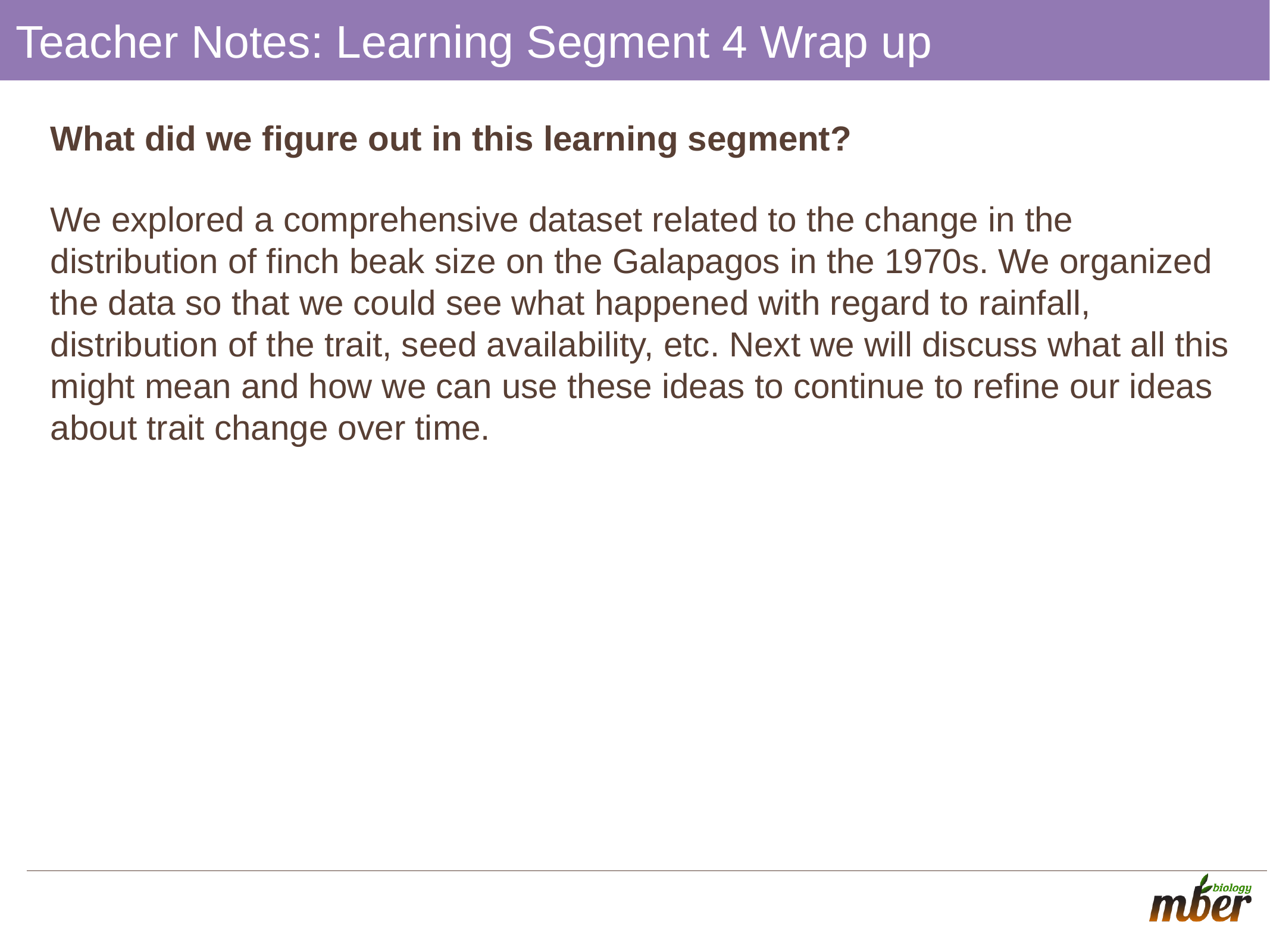

# Teacher Notes: Learning Segment 4 Wrap up
What did we figure out in this learning segment?
We explored a comprehensive dataset related to the change in the distribution of finch beak size on the Galapagos in the 1970s. We organized the data so that we could see what happened with regard to rainfall, distribution of the trait, seed availability, etc. Next we will discuss what all this might mean and how we can use these ideas to continue to refine our ideas about trait change over time.